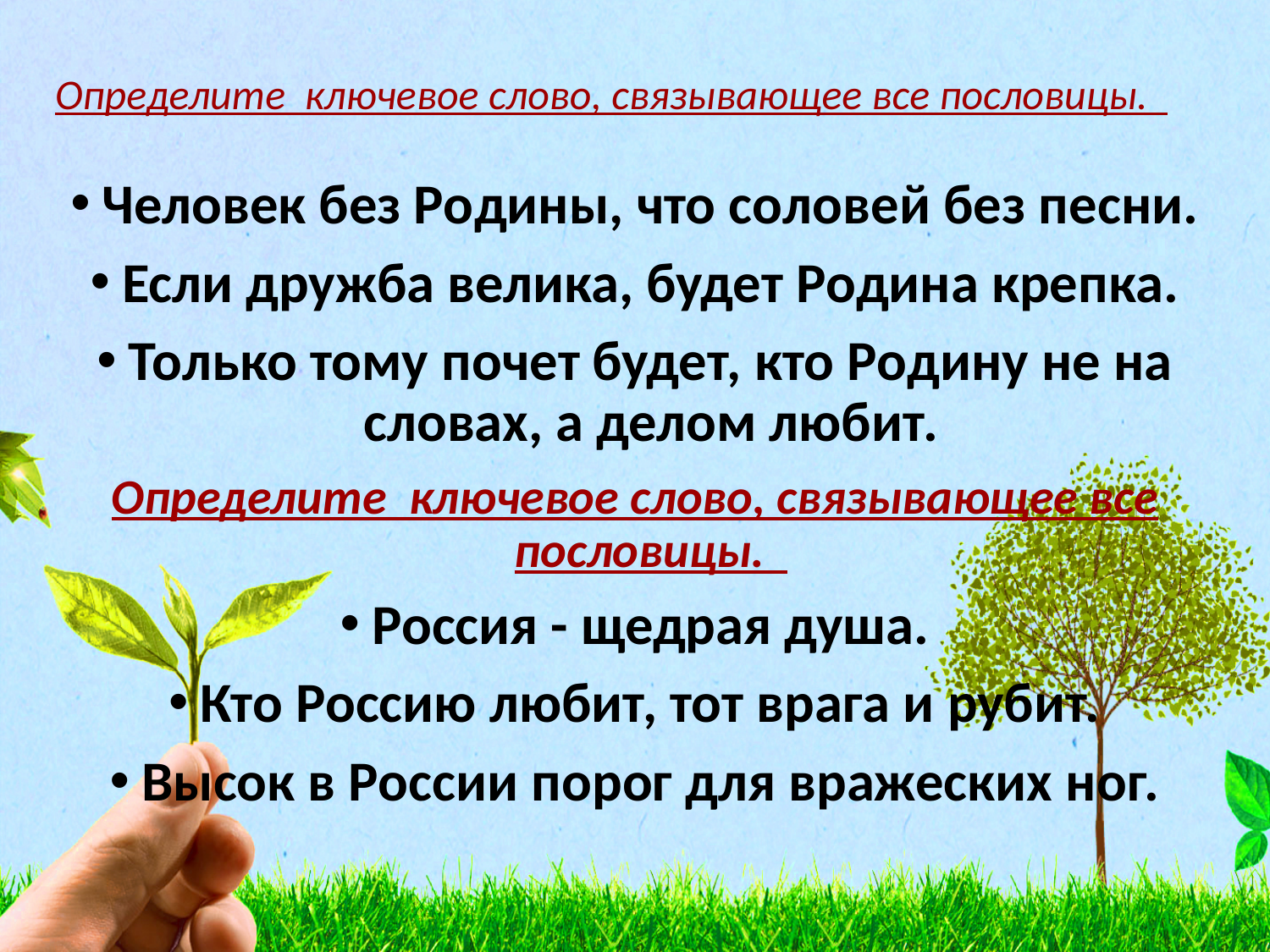

# Определите  ключевое слово, связывающее все пословицы.
Человек без Родины, что соловей без песни.
Если дружба велика, будет Родина крепка.
Только тому почет будет, кто Родину не на словах, а делом любит.
Определите  ключевое слово, связывающее все пословицы.
Россия - щедрая душа.
Кто Россию любит, тот врага и рубит.
Высок в России порог для вражеских ног.